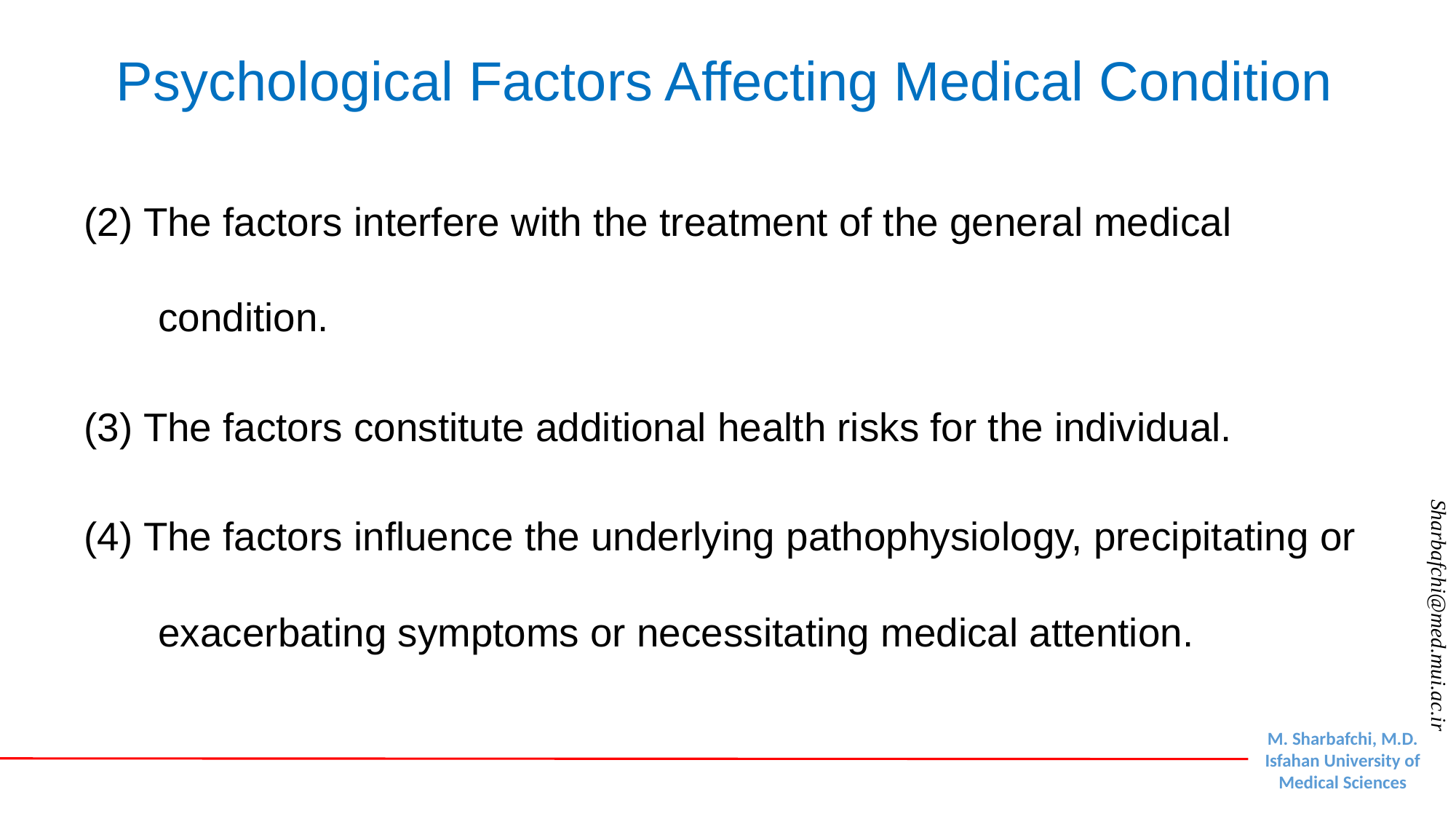

# Psychological Factors Affecting Medical Condition
(2) The factors interfere with the treatment of the general medical condition.
(3) The factors constitute additional health risks for the individual.
(4) The factors influence the underlying pathophysiology, precipitating or exacerbating symptoms or necessitating medical attention.